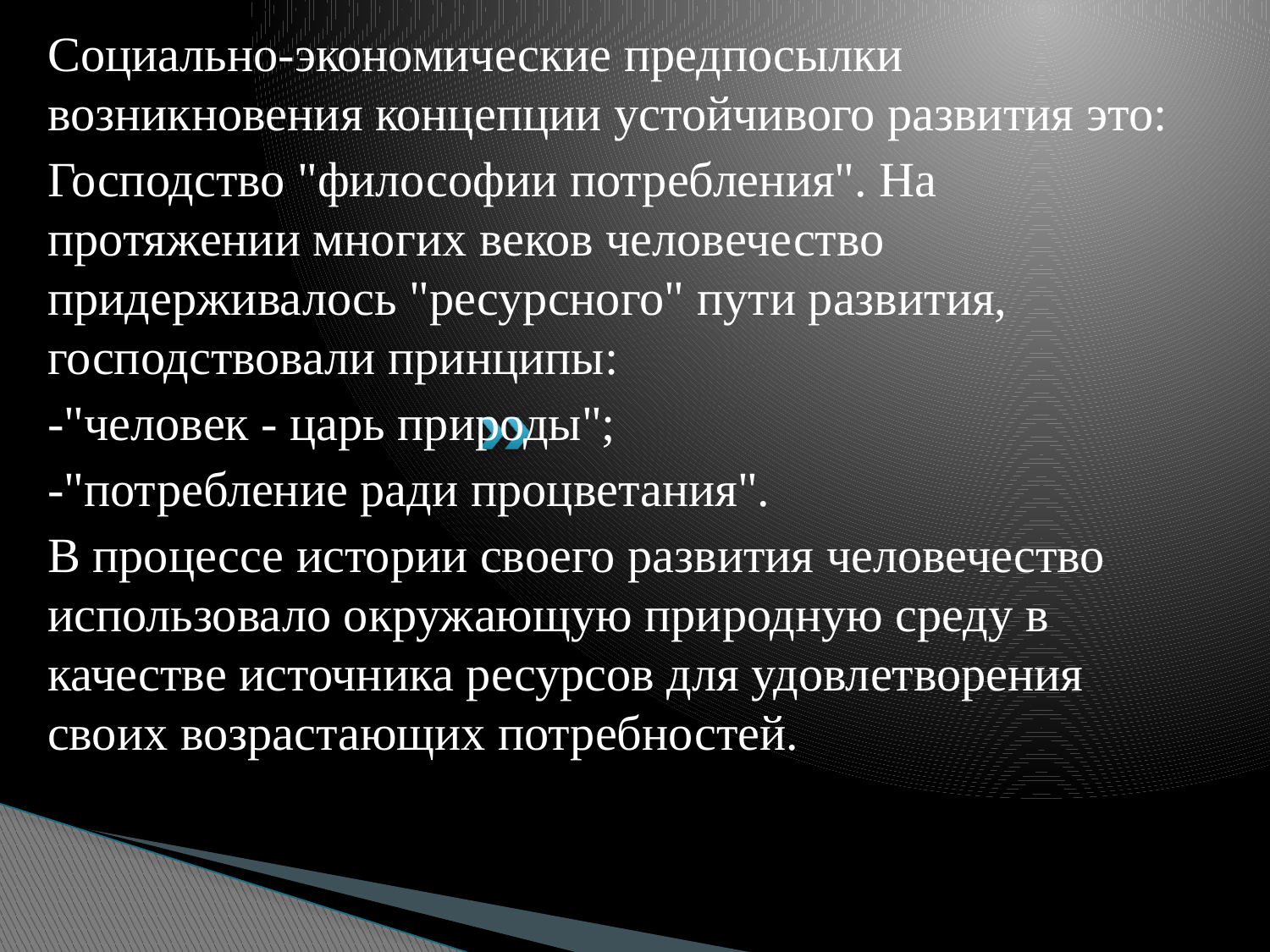

Социально-экономические предпосылки возникновения концепции устойчивого развития это:
Господство "философии потребления". На протяжении многих веков человечество придерживалось "ресурсного" пути развития, господствовали принципы:
-"человек - царь природы";
-"потребление ради процветания".
В процессе истории своего развития человечество использовало окружающую природную среду в качестве источника ресурсов для удовлетворения своих возрастающих потребностей.